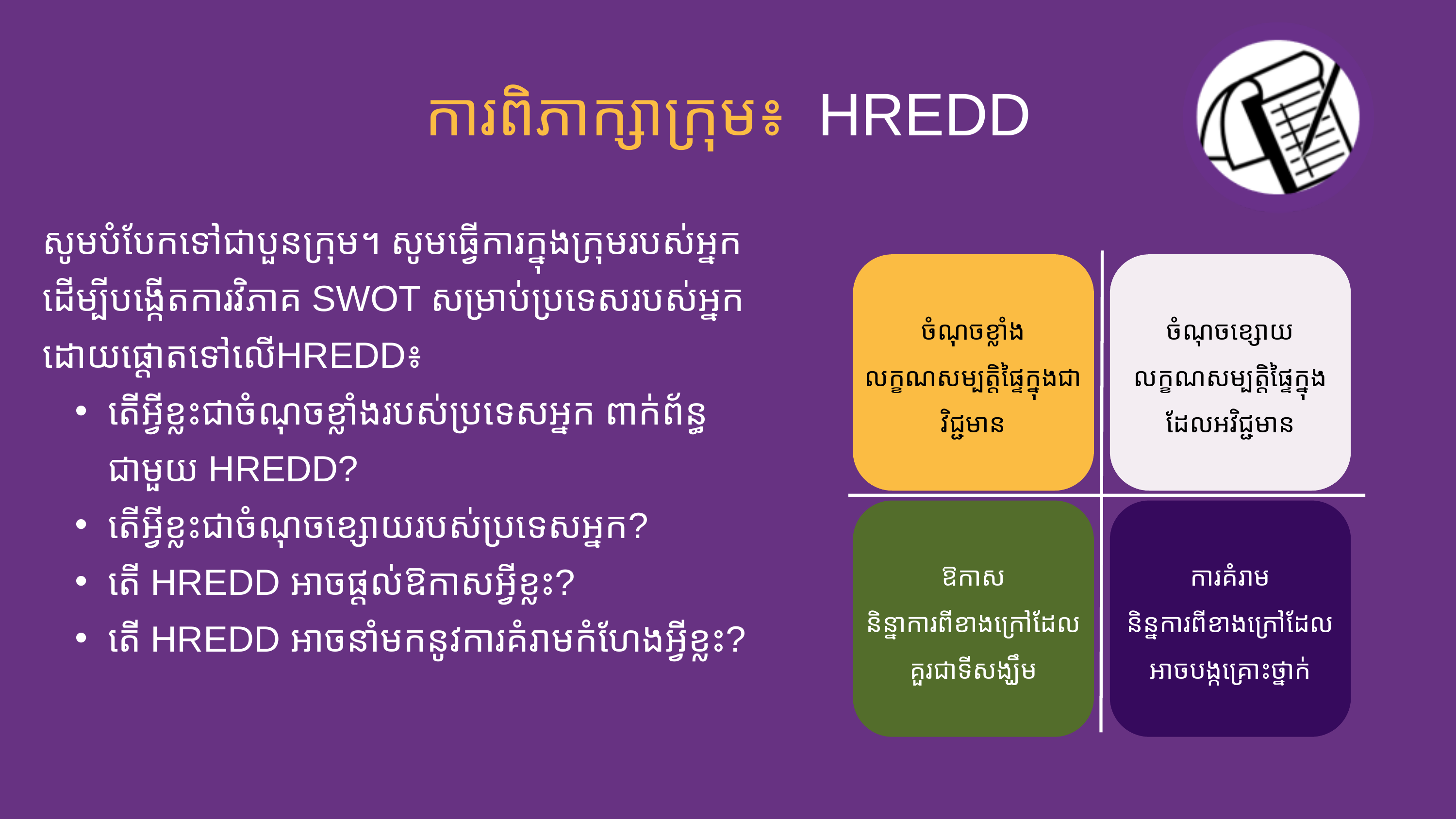

ការ​ពិភាក្សា​ក្រុម៖  HREDD
សូម​បំបែកទៅជាបួន​ក្រុម​។ សូមធ្វើ​ការក្នុង​ក្រុម​របស់​អ្នកដើម្បីបង្កើត​ការវិភាគ SWOT សម្រាប់​ប្រទេស​របស់​អ្នក​ដោយ​ផ្ដោត​ទៅលើHREDD៖
តើ​អ្វីខ្លះជាចំណុច​ខ្លាំង​របស់​ប្រទេស​អ្នក ពាក់ព័ន្ធជាមួយ​ HREDD?
តើ​អ្វីខ្លះជា​ចំណុច​ខ្សោយ​របស់​ប្រទេស​អ្នក?
តើ HREDD អាច​ផ្ដល់​ឱកាស​អ្វីខ្លះ?
តើ HREDD អាចនាំ​មកនូវការគំរាម​កំហែង​អ្វីខ្លះ?

ចំណុចខ្លាំង
លក្ខណសម្បត្តិ​ផ្ទៃក្នុងជាវិជ្ជមាន​

ចំណុចខ្សោយ
លក្ខណសម្បត្តិផ្ទៃក្នុងដែល​អវិជ្ជមាន

ឱកាស​
និន្នាការ​ពីខាងក្រៅដែល​គួរជាទីសង្ឃឹម

ការ​គំរាម
​និន្នការ​ពីខាង​ក្រៅដែល​អាចបង្ក​គ្រោះថ្នាក់​